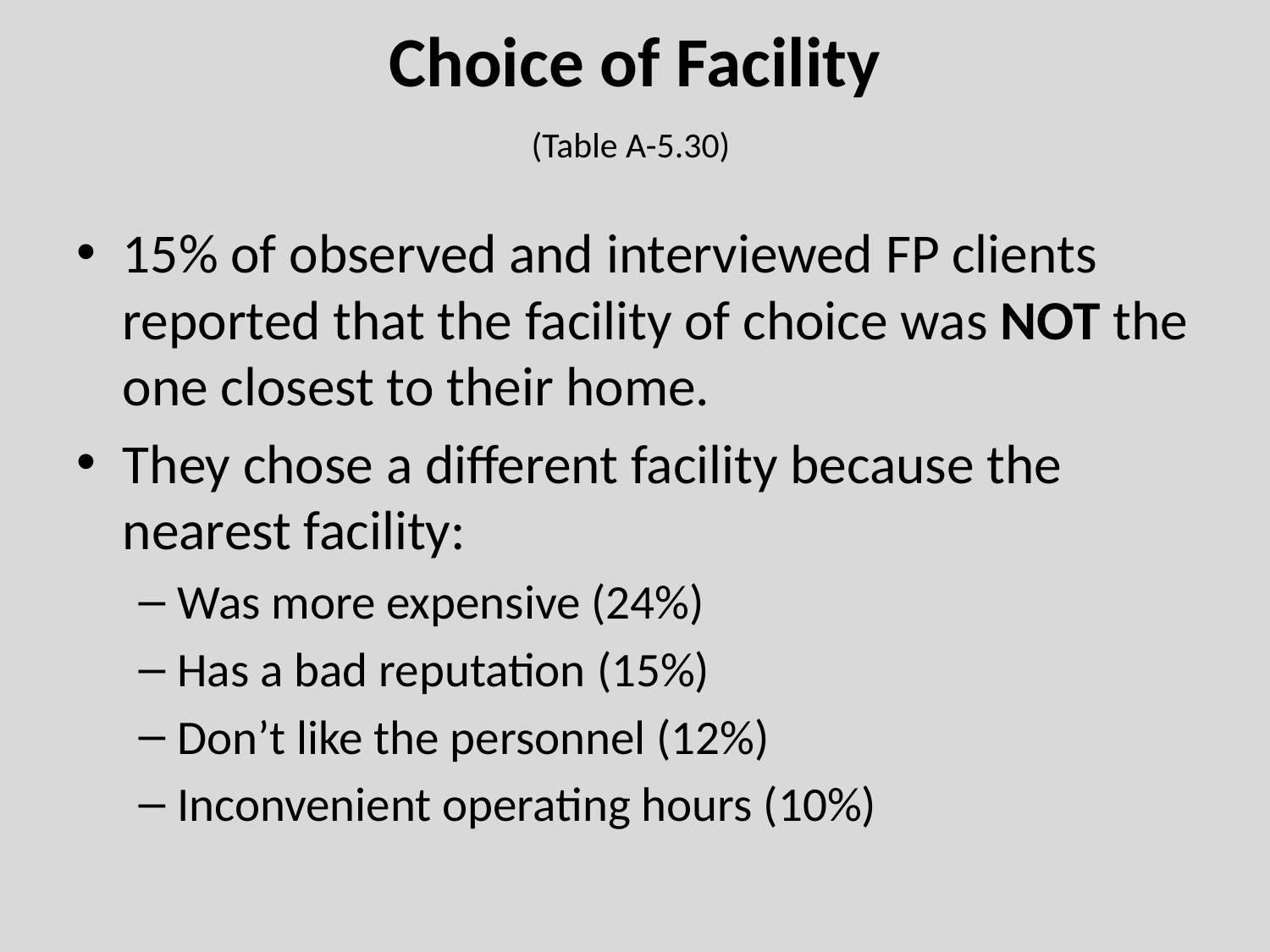

# Choice of Facility
(Table A-5.30)
15% of observed and interviewed FP clients reported that the facility of choice was NOT the one closest to their home.
They chose a different facility because the nearest facility:
Was more expensive (24%)
Has a bad reputation (15%)
Don’t like the personnel (12%)
Inconvenient operating hours (10%)